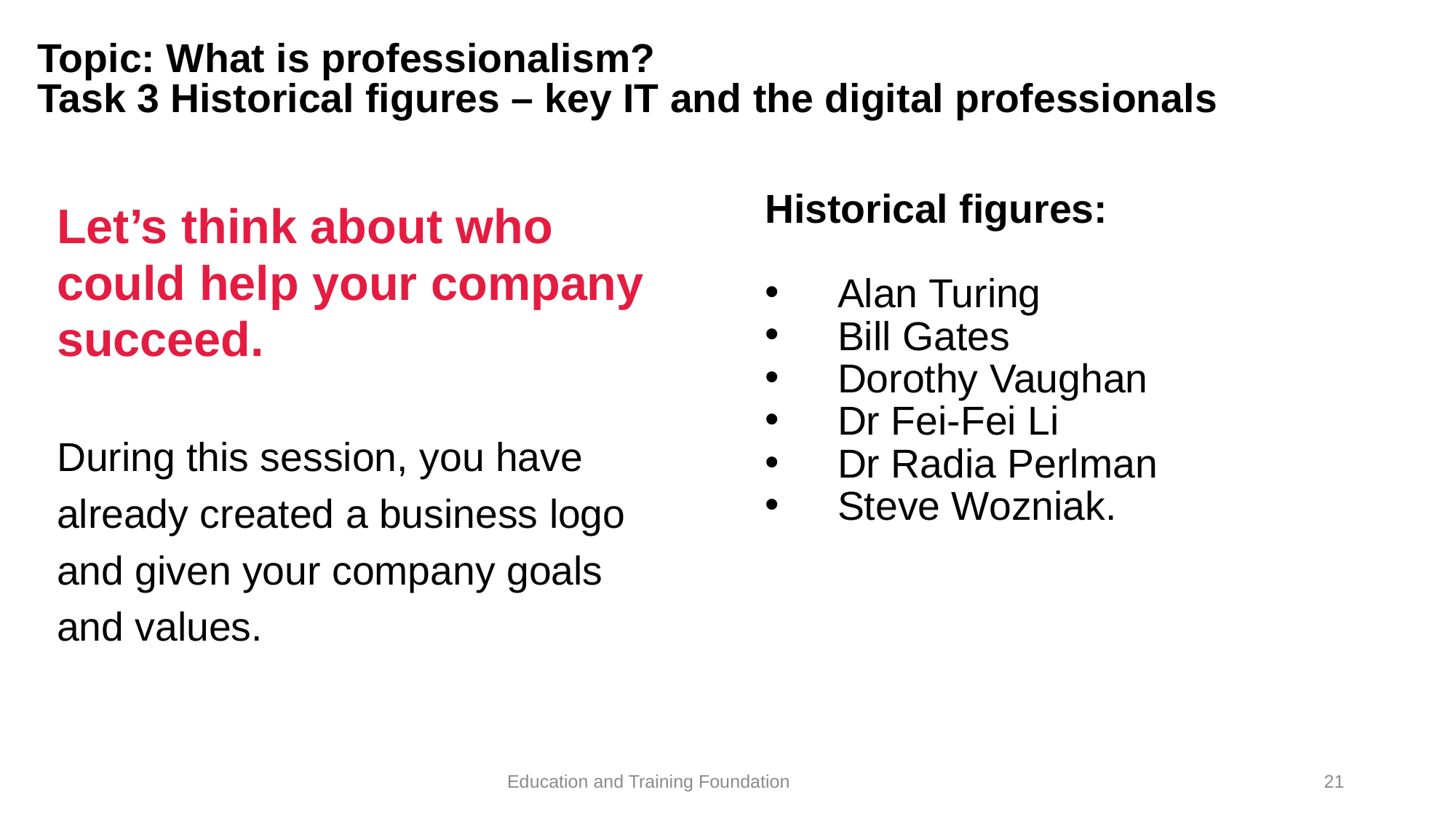

# Topic: What is professionalism? Task 3 Historical figures – key IT and the digital professionals

Let’s think about who could help your company succeed.
During this session, you have already created a business logo and given your company goals and values.

Historical figures:

Alan Turing
Bill Gates
Dorothy Vaughan
Dr Fei-Fei Li
Dr Radia Perlman
Steve Wozniak.

21
Education and Training Foundation